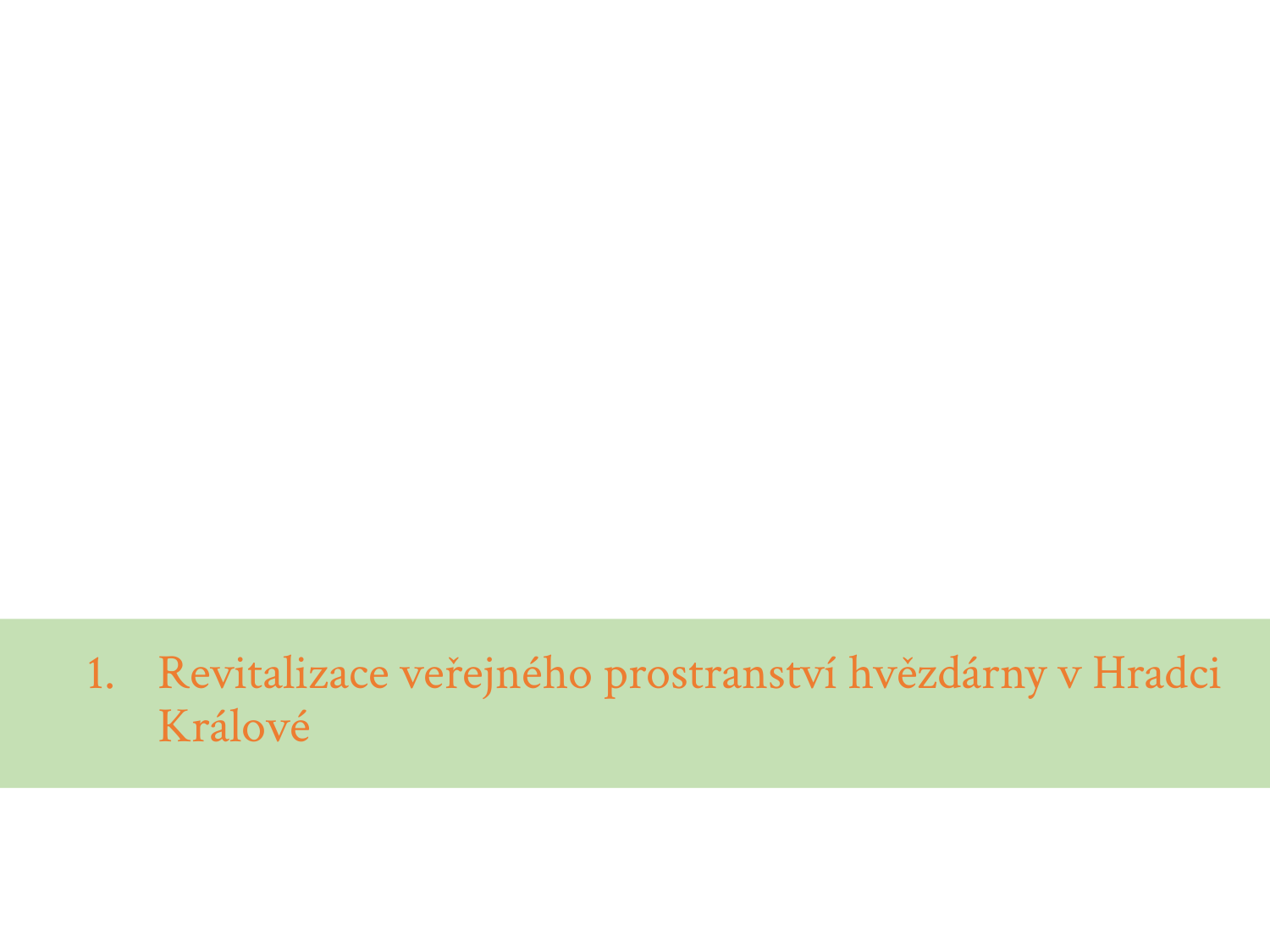

Revitalizace veřejného prostranství hvězdárny v Hradci Králové